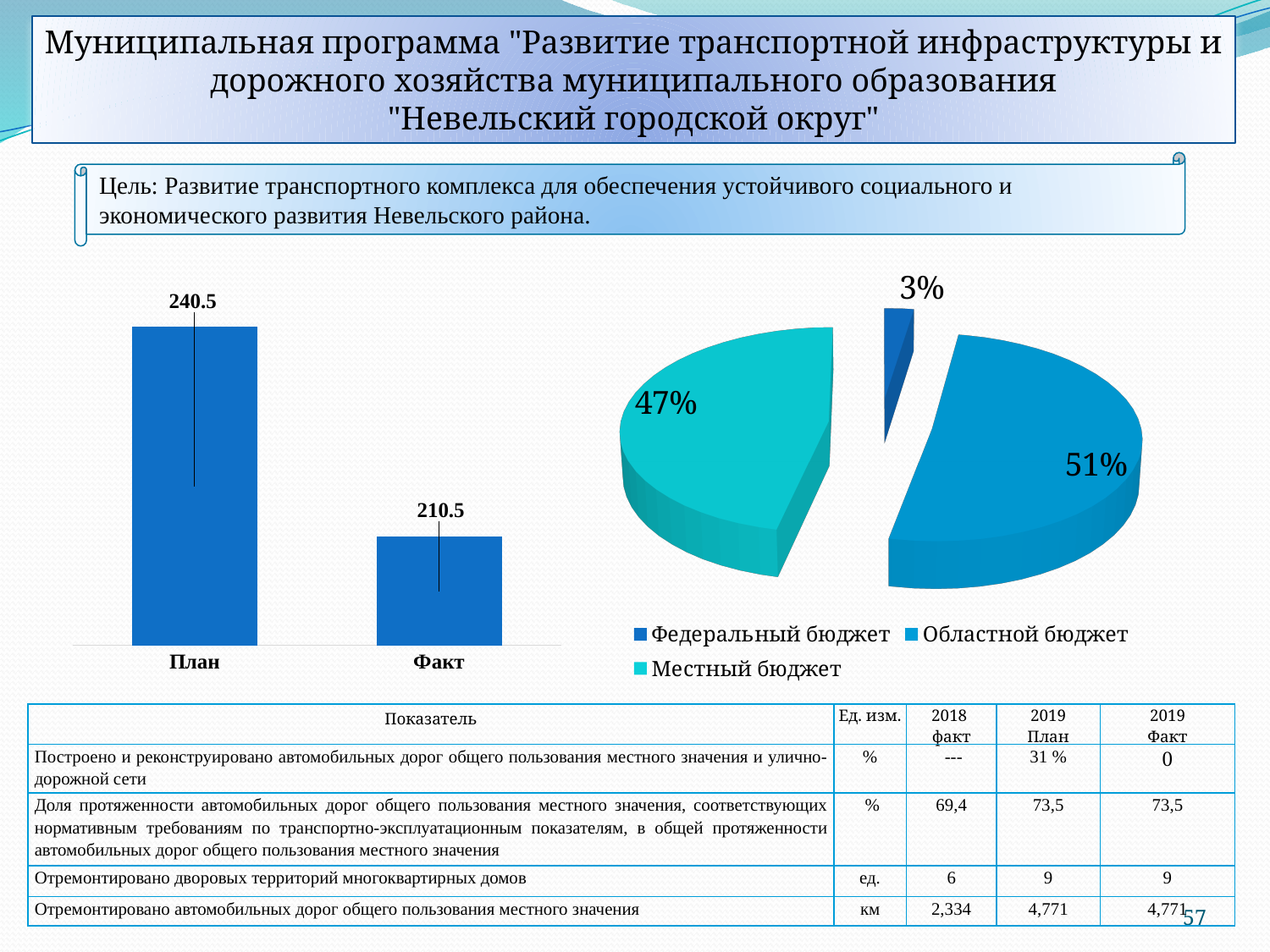

Муниципальная программа "Развитие транспортной инфраструктуры и
 дорожного хозяйства муниципального образования
"Невельский городской округ"
Цель: Развитие транспортного комплекса для обеспечения устойчивого социального и экономического развития Невельского района.

### Chart

| Category | Столбец1 |
|---|---|
| План | 240.5 |
| Факт | 210.5 |

[unsupported chart]

| Показатель | Ед. изм. | 2018 факт | 2019 План | 2019 Факт |
| --- | --- | --- | --- | --- |
| Построено и реконструировано автомобильных дорог общего пользования местного значения и улично-дорожной сети | % | --- | 31 % | 0 |
| Доля протяженности автомобильных дорог общего пользования местного значения, соответствующих нормативным требованиям по транспортно-эксплуатационным показателям, в общей протяженности автомобильных дорог общего пользования местного значения | % | 69,4 | 73,5 | 73,5 |
| Отремонтировано дворовых территорий многоквартирных домов | ед. | 6 | 9 | 9 |
| Отремонтировано автомобильных дорог общего пользования местного значения | км | 2,334 | 4,771 | 4,771 |
57